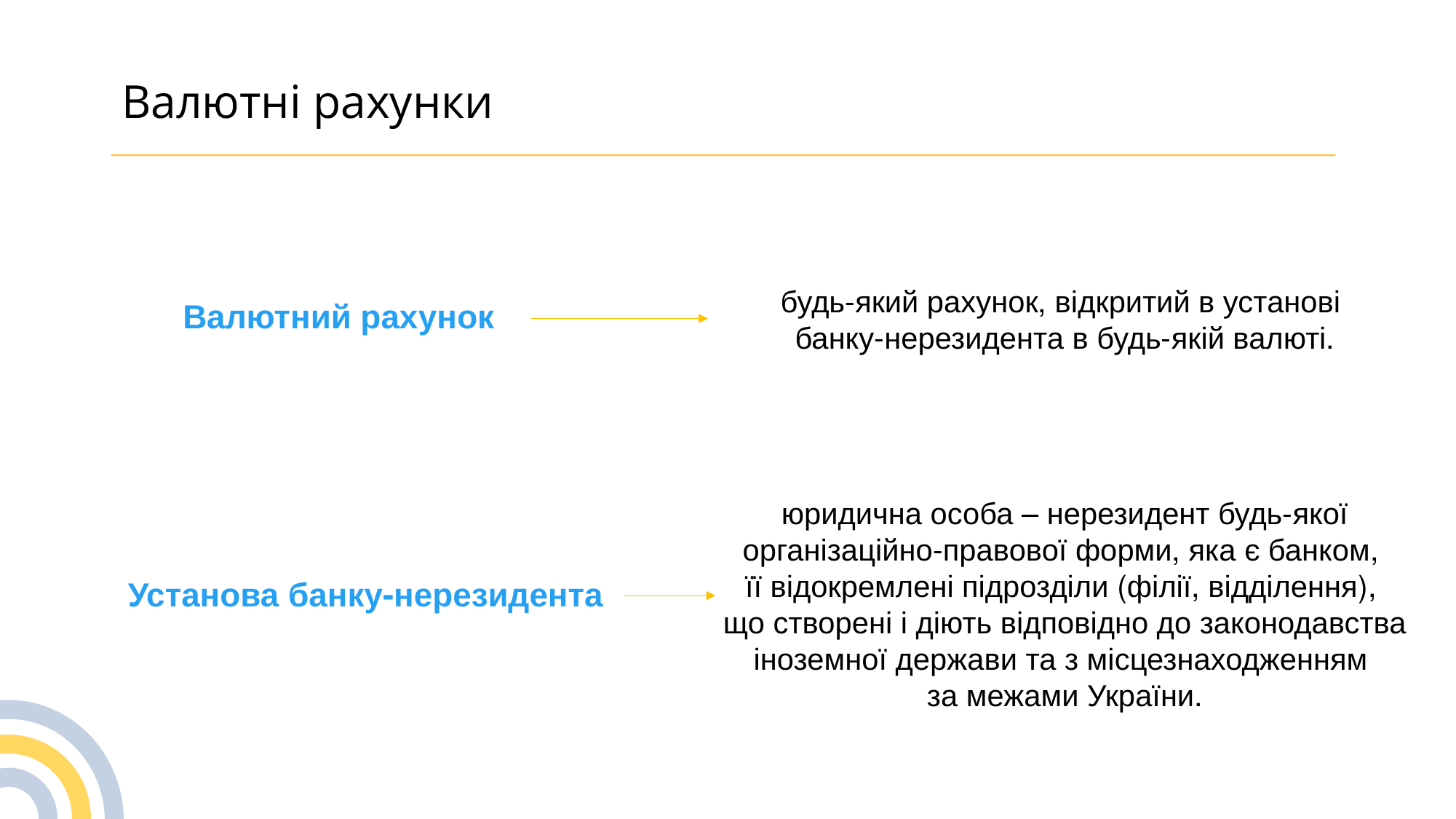

Валютні рахунки
будь-який рахунок, відкритий в установі
банку-нерезидента в будь-якій валюті.
Валютний рахунок
юридична особа – нерезидент будь-якої організаційно-правової форми, яка є банком,
її відокремлені підрозділи (філії, відділення),
що створені і діють відповідно до законодавства іноземної держави та з місцезнаходженням
за межами України.
Установа банку-нерезидента